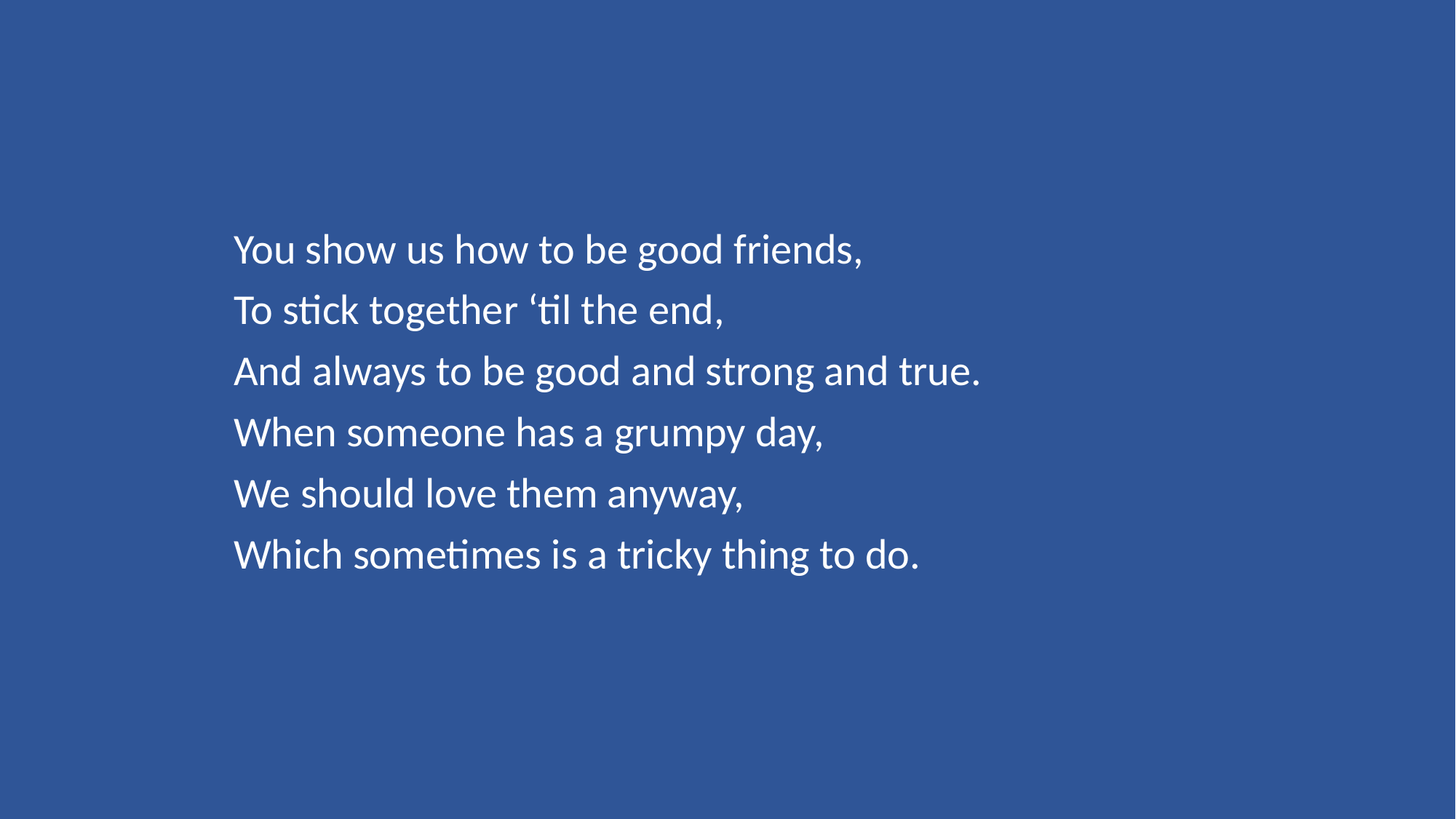

You show us how to be good friends,
To stick together ‘til the end,
And always to be good and strong and true.
When someone has a grumpy day,
We should love them anyway,
Which sometimes is a tricky thing to do.